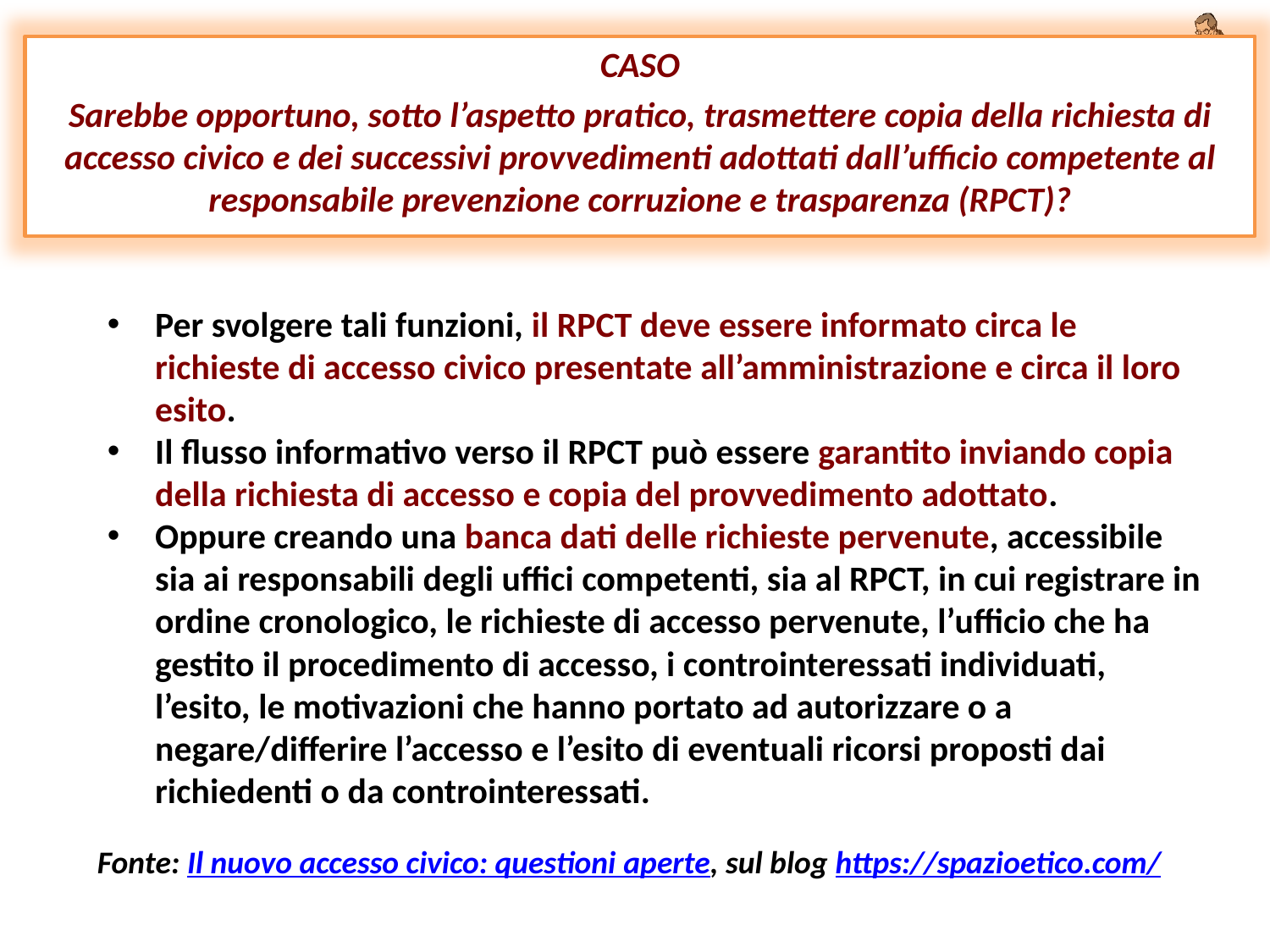

CASO
Sarebbe opportuno, sotto l’aspetto pratico, trasmettere copia della richiesta di accesso civico e dei successivi provvedimenti adottati dall’ufficio competente al responsabile prevenzione corruzione e trasparenza (RPCT)?
Per svolgere tali funzioni, il RPCT deve essere informato circa le richieste di accesso civico presentate all’amministrazione e circa il loro esito.
Il flusso informativo verso il RPCT può essere garantito inviando copia della richiesta di accesso e copia del provvedimento adottato.
Oppure creando una banca dati delle richieste pervenute, accessibile sia ai responsabili degli uffici competenti, sia al RPCT, in cui registrare in ordine cronologico, le richieste di accesso pervenute, l’ufficio che ha gestito il procedimento di accesso, i controinteressati individuati, l’esito, le motivazioni che hanno portato ad autorizzare o a negare/differire l’accesso e l’esito di eventuali ricorsi proposti dai richiedenti o da controinteressati.
Fonte: Il nuovo accesso civico: questioni aperte, sul blog https://spazioetico.com/